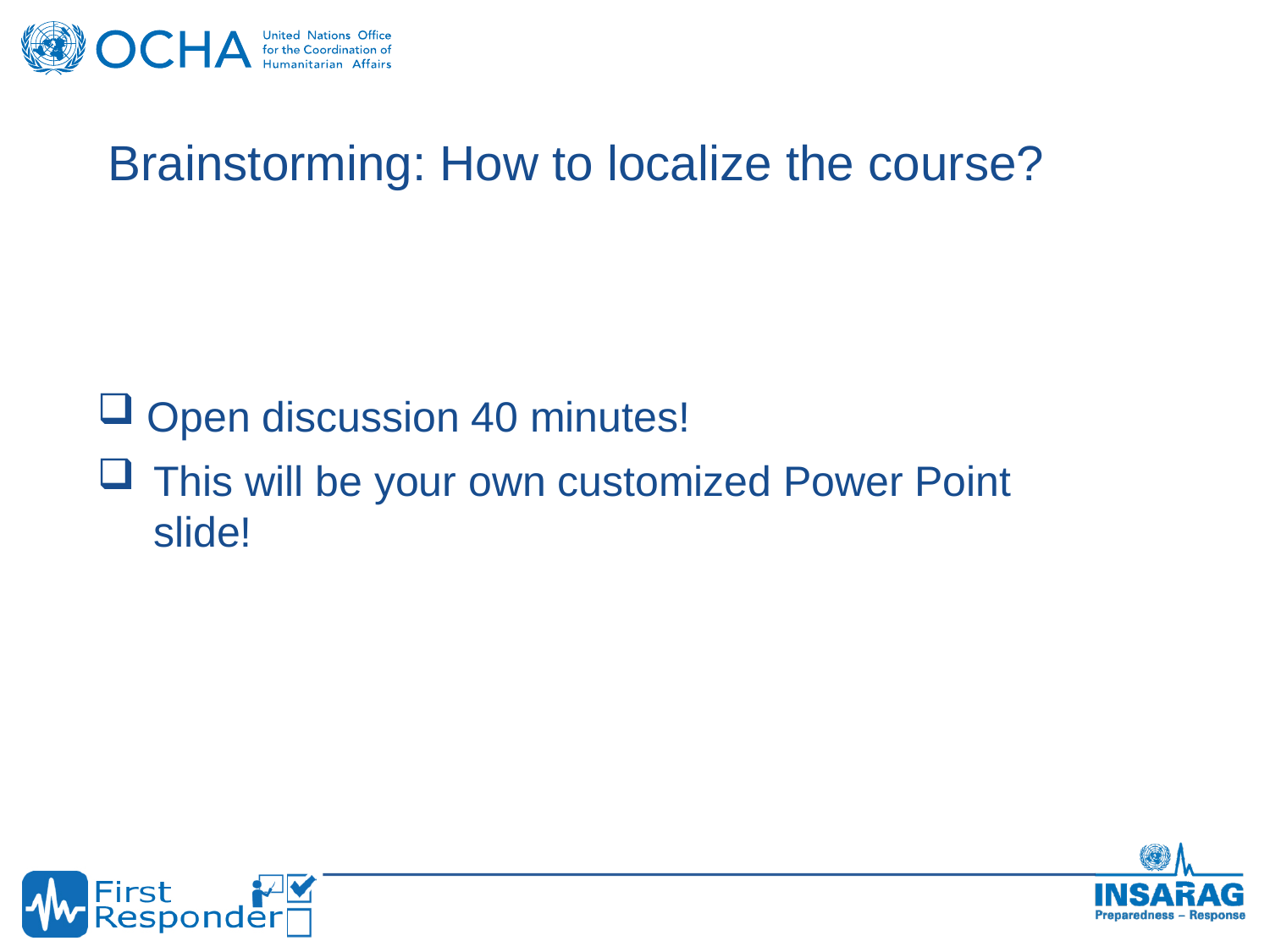

Brainstorming: How to localize the course?

 Open discussion 40 minutes!
This will be your own customized Power Point slide!